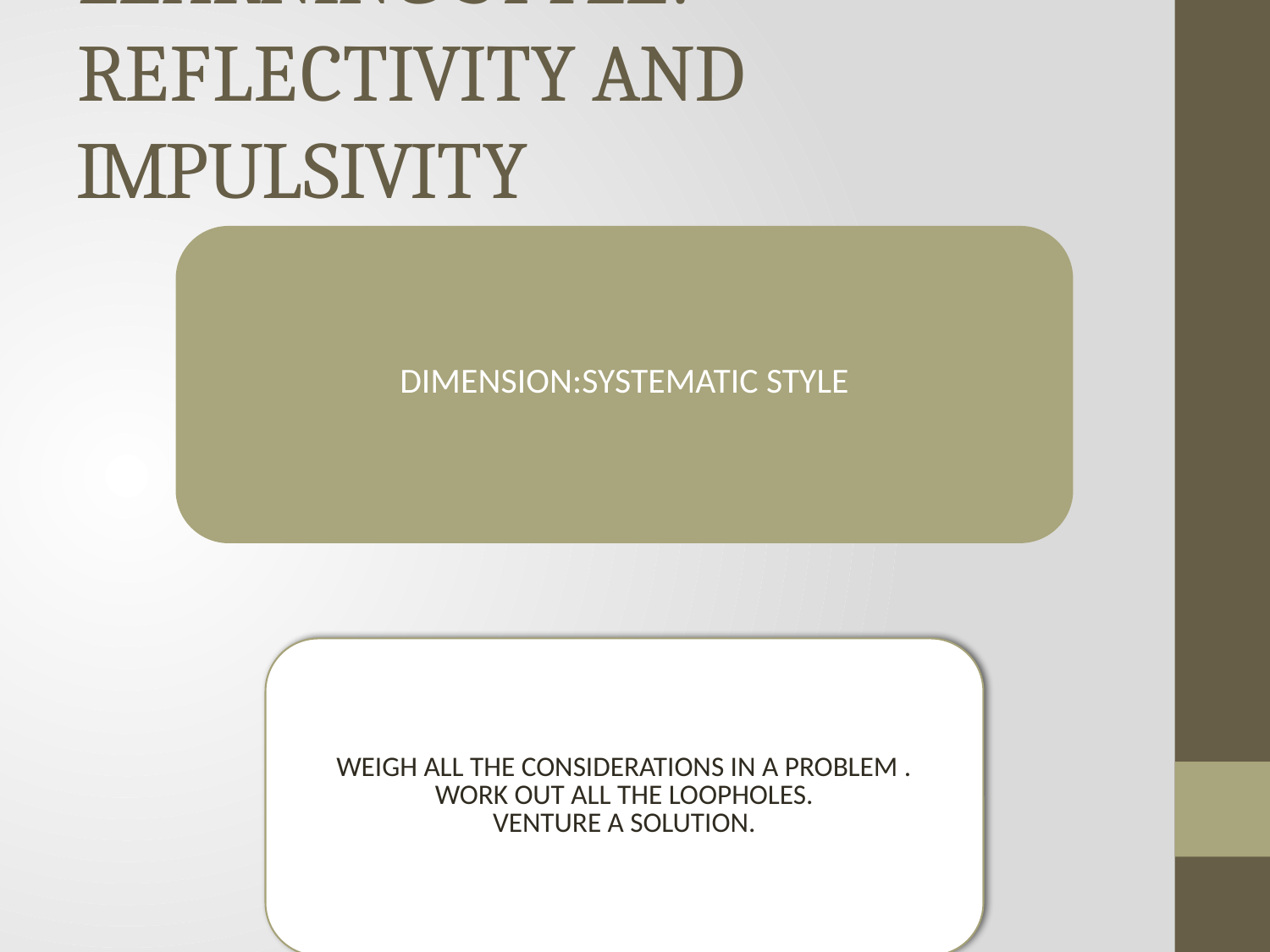

# LEARNING STYLE: REFLECTIVITY AND IMPULSIVITY
DIMENSION:SYSTEMATIC STYLE
WEIGH ALL THE CONSIDERATIONS IN A PROBLEM .
WORK OUT ALL THE LOOPHOLES.
VENTURE A SOLUTION.